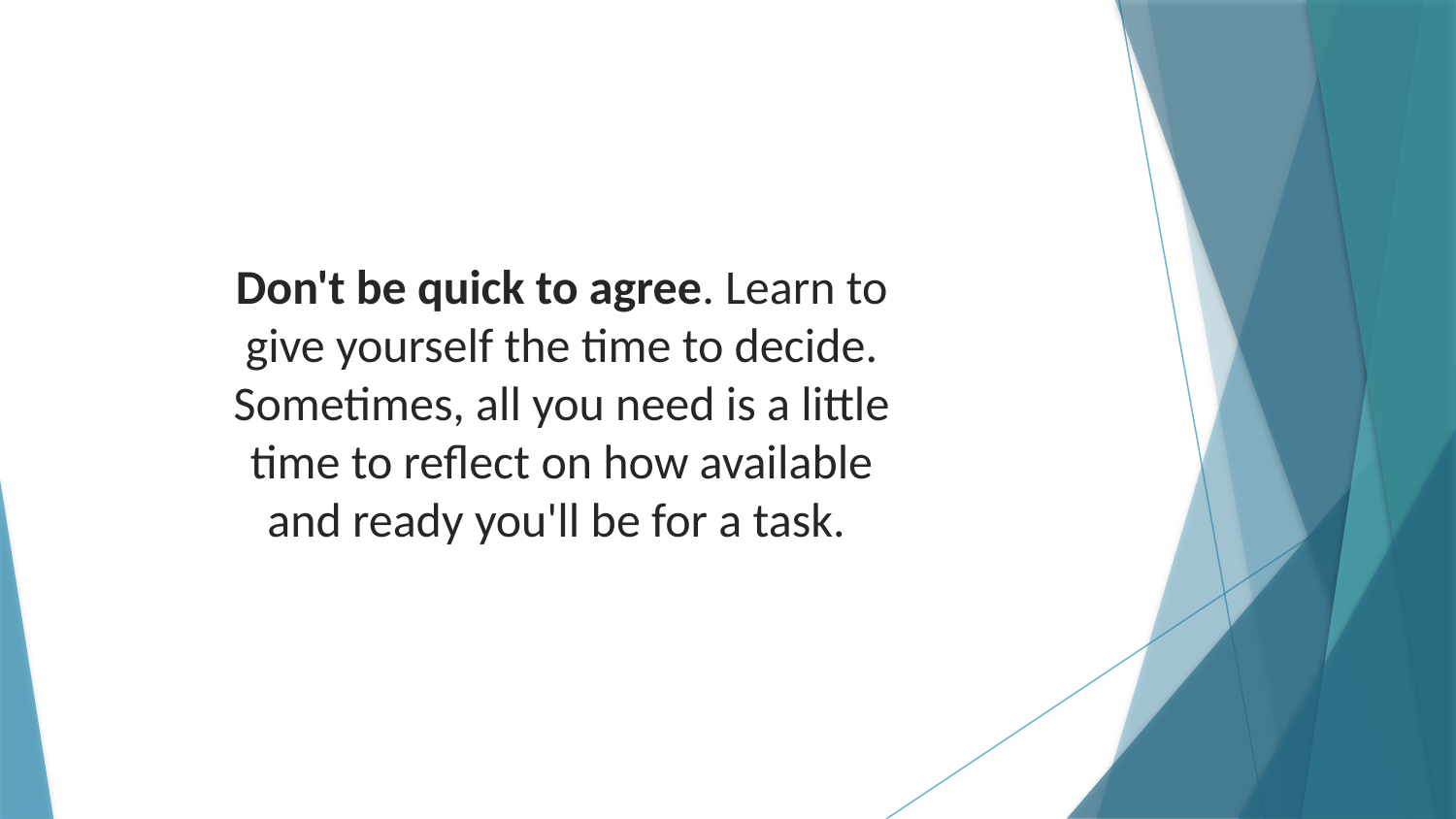

Don't be quick to agree. Learn to give yourself the time to decide. Sometimes, all you need is a little time to reflect on how available and ready you'll be for a task.